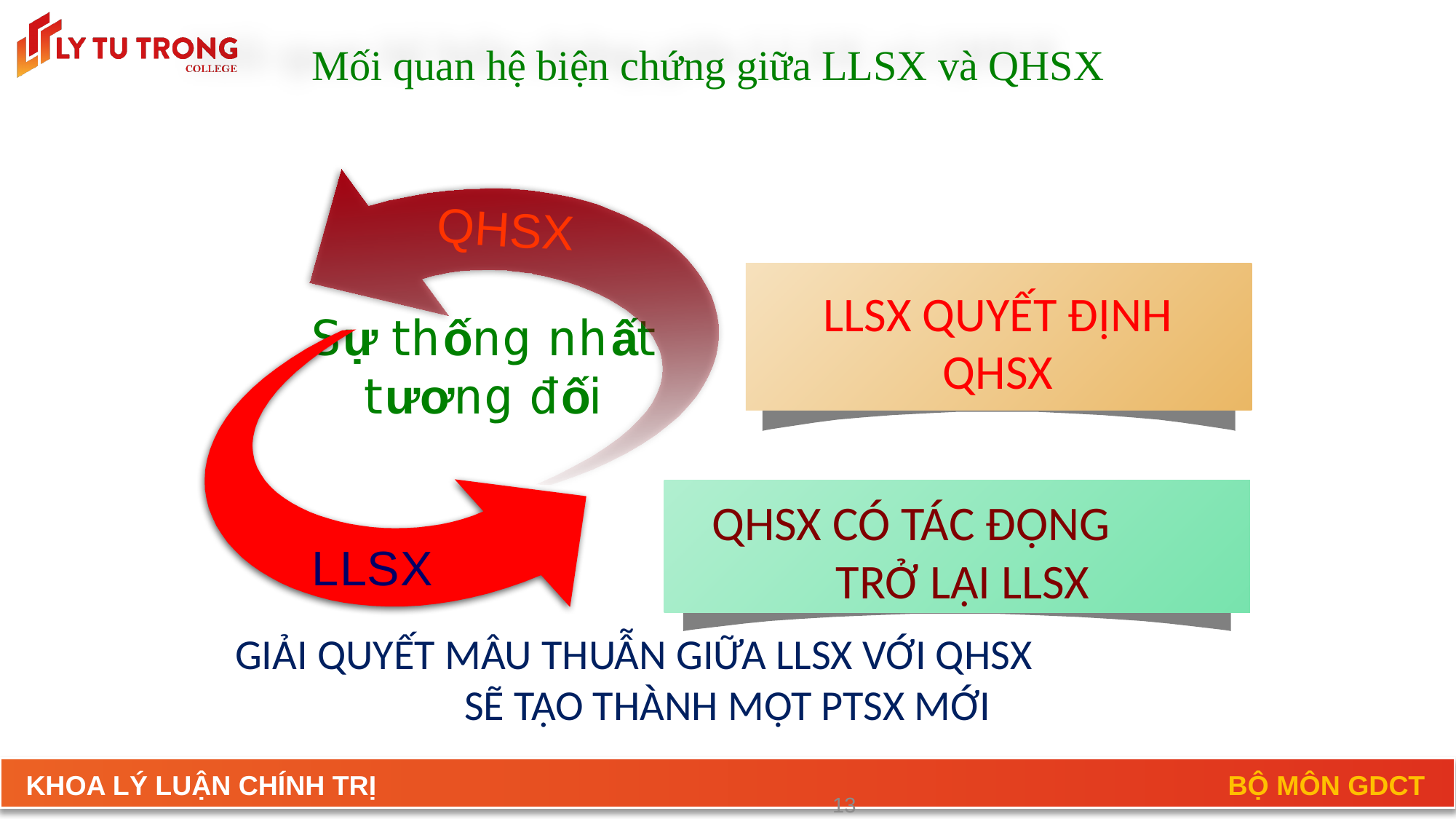

Mối quan hệ biện chứng giữa LLSX và QHSX

QHSX

LLSX QUYẾT ĐỊNH QHSX
Sự thống nhất
tương đối

QHSX CÓ TÁC ĐỘNG
TRỞ LẠI LLSX
LLSX
GIẢI QUYẾT MÂU THUẪN GIỮA LLSX VỚI QHSX
SẼ TẠO THÀNH MỘT PTSX MỚI
13